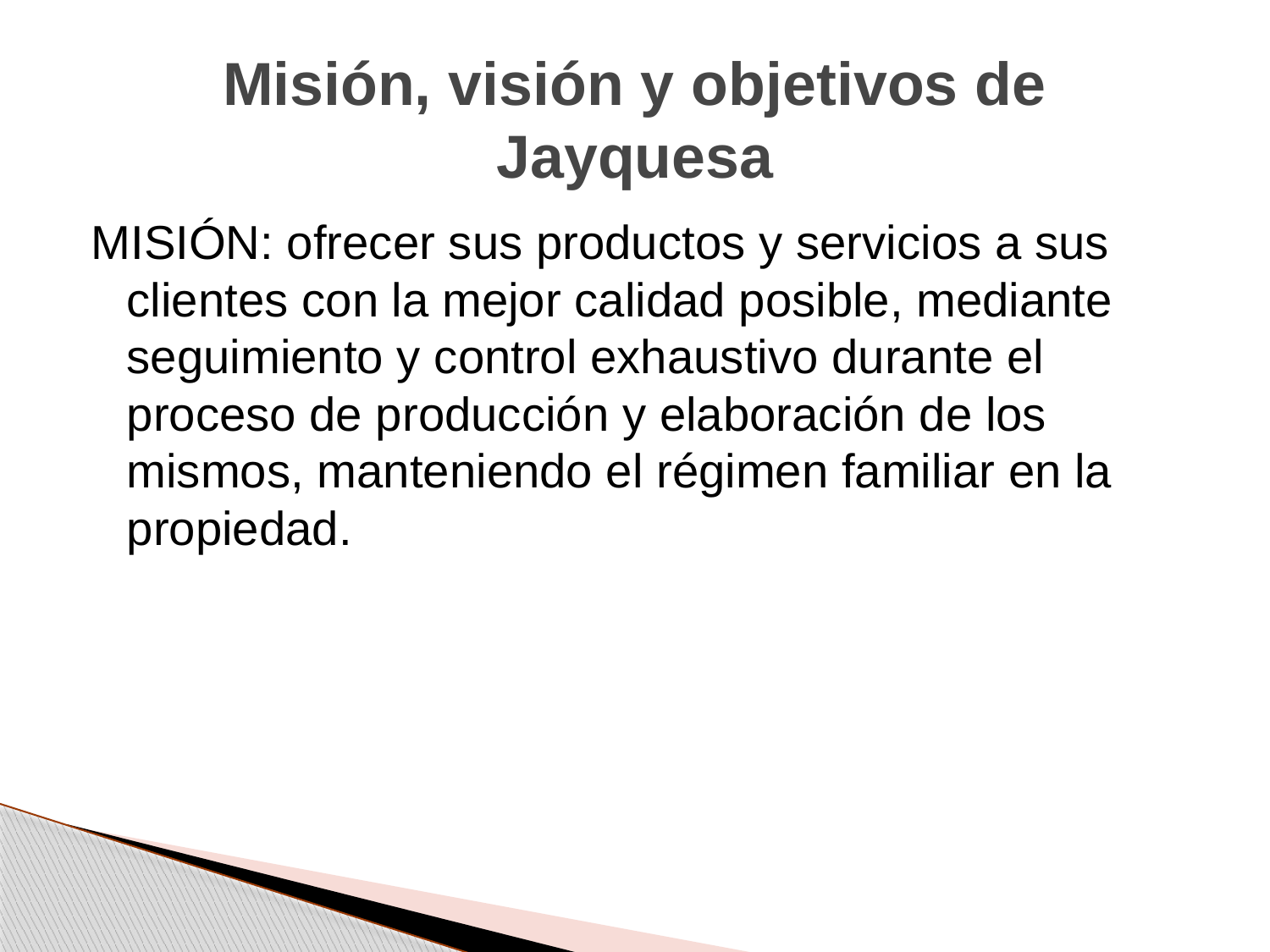

# Misión, visión y objetivos de Jayquesa
MISIÓN: ofrecer sus productos y servicios a sus clientes con la mejor calidad posible, mediante seguimiento y control exhaustivo durante el proceso de producción y elaboración de los mismos, manteniendo el régimen familiar en la propiedad.